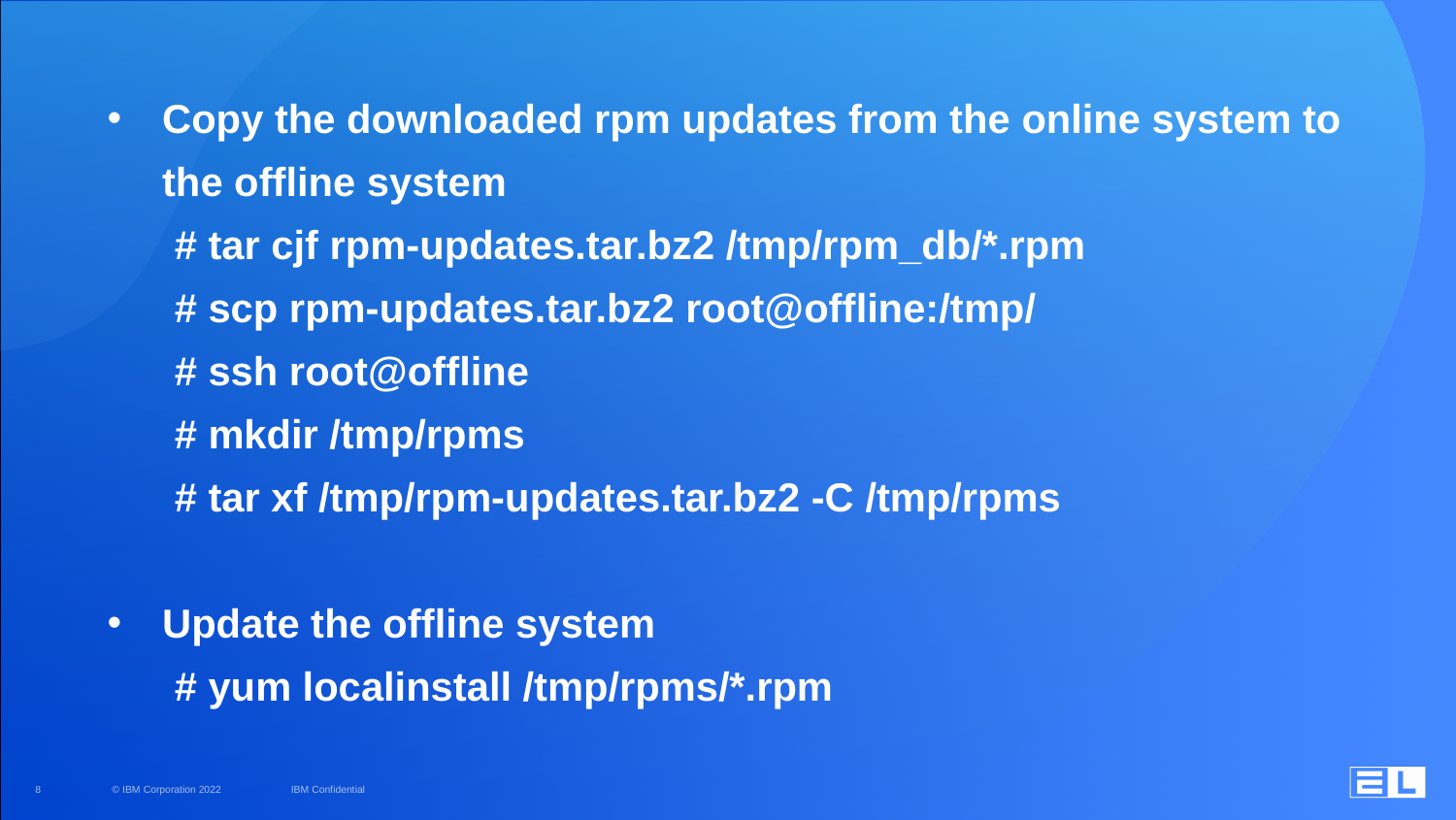

Copy the downloaded rpm updates from the online system to the offline system
      # tar cjf rpm-updates.tar.bz2 /tmp/rpm_db/*.rpm
      # scp rpm-updates.tar.bz2 root@offline:/tmp/
      # ssh root@offline
      # mkdir /tmp/rpms
      # tar xf /tmp/rpm-updates.tar.bz2 -C /tmp/rpms

Update the offline system
      # yum localinstall /tmp/rpms/*.rpm

8
© IBM Corporation 2022
IBM Confidential